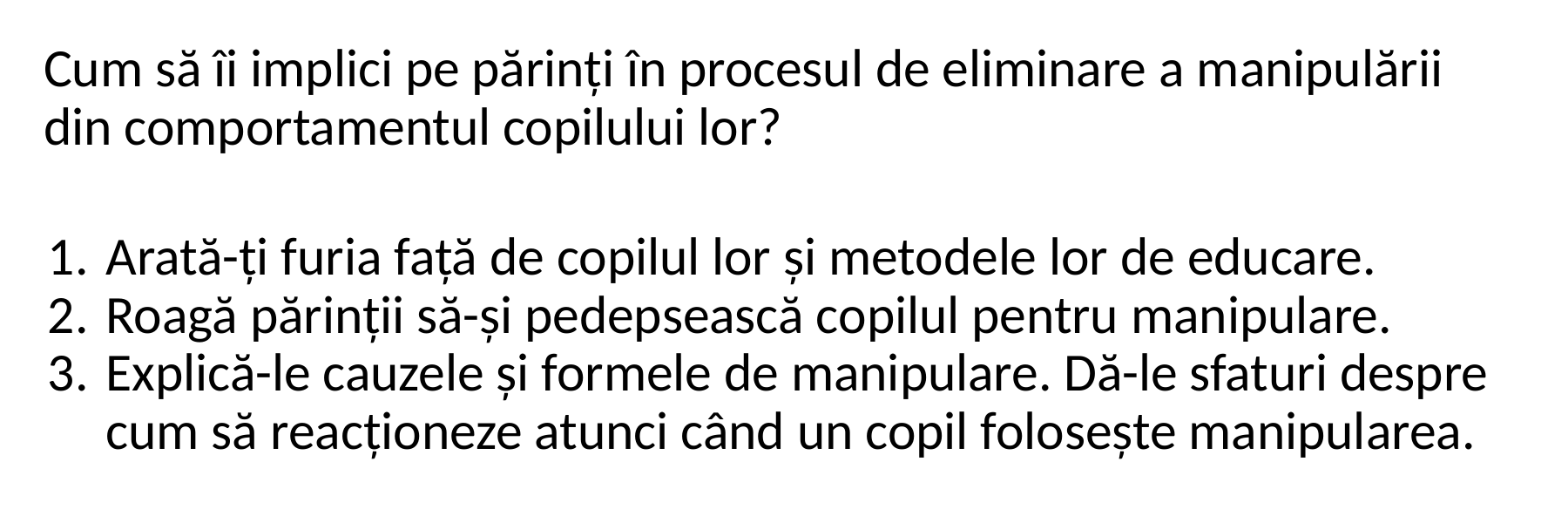

Cum să îi implici pe părinți în procesul de eliminare a manipulării din comportamentul copilului lor?

Arată-ți furia față de copilul lor și metodele lor de educare.
Roagă părinții să-și pedepsească copilul pentru manipulare.
Explică-le cauzele și formele de manipulare. Dă-le sfaturi despre cum să reacționeze atunci când un copil folosește manipularea.